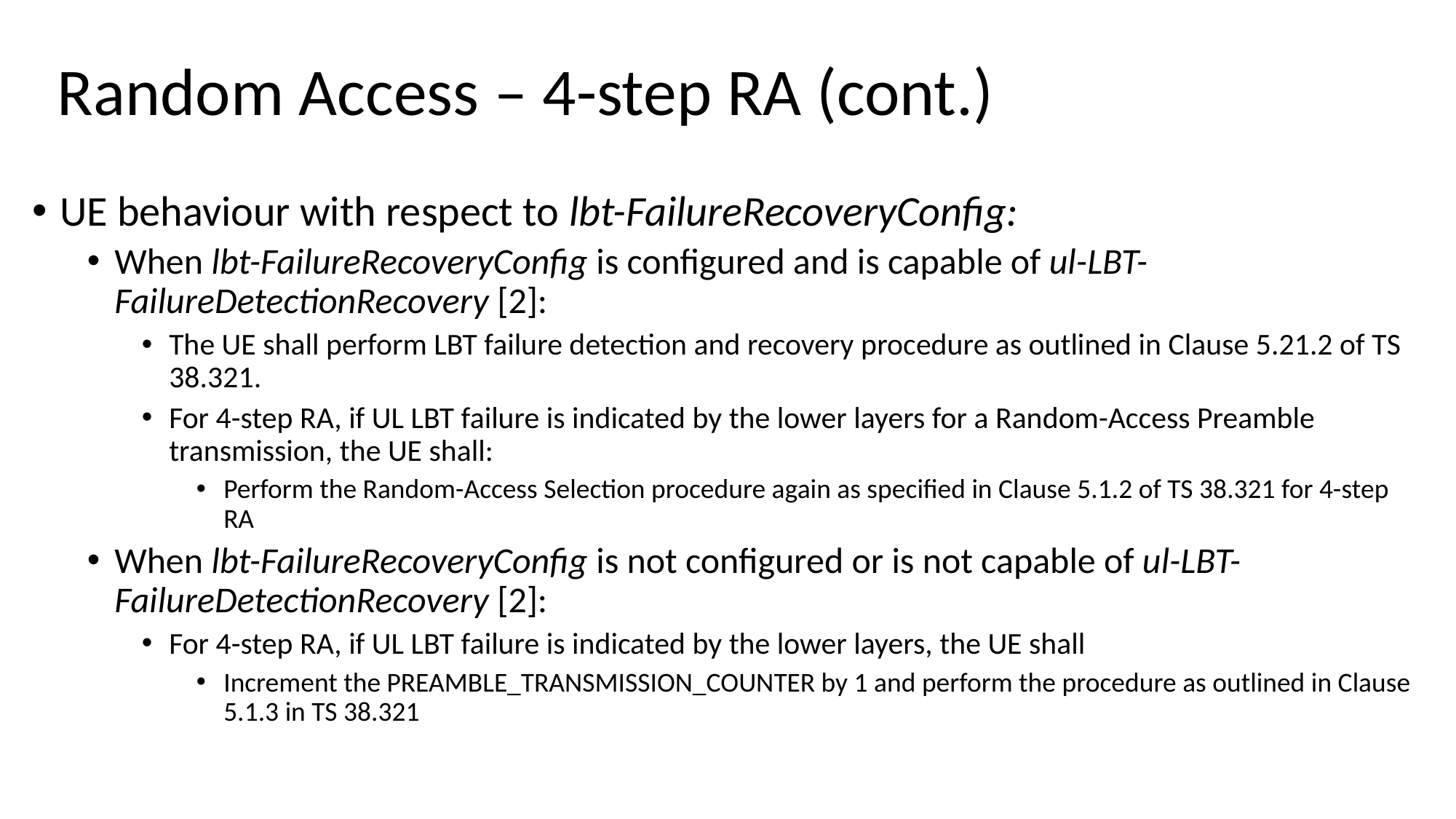

# Random Access – 4-step RA (cont.)
UE behaviour with respect to lbt-FailureRecoveryConfig:
When lbt-FailureRecoveryConfig is configured and is capable of ul-LBT-FailureDetectionRecovery [2]:
The UE shall perform LBT failure detection and recovery procedure as outlined in Clause 5.21.2 of TS 38.321.
For 4-step RA, if UL LBT failure is indicated by the lower layers for a Random-Access Preamble transmission, the UE shall:
Perform the Random-Access Selection procedure again as specified in Clause 5.1.2 of TS 38.321 for 4-step RA
When lbt-FailureRecoveryConfig is not configured or is not capable of ul-LBT-FailureDetectionRecovery [2]:
For 4-step RA, if UL LBT failure is indicated by the lower layers, the UE shall
Increment the PREAMBLE_TRANSMISSION_COUNTER by 1 and perform the procedure as outlined in Clause 5.1.3 in TS 38.321